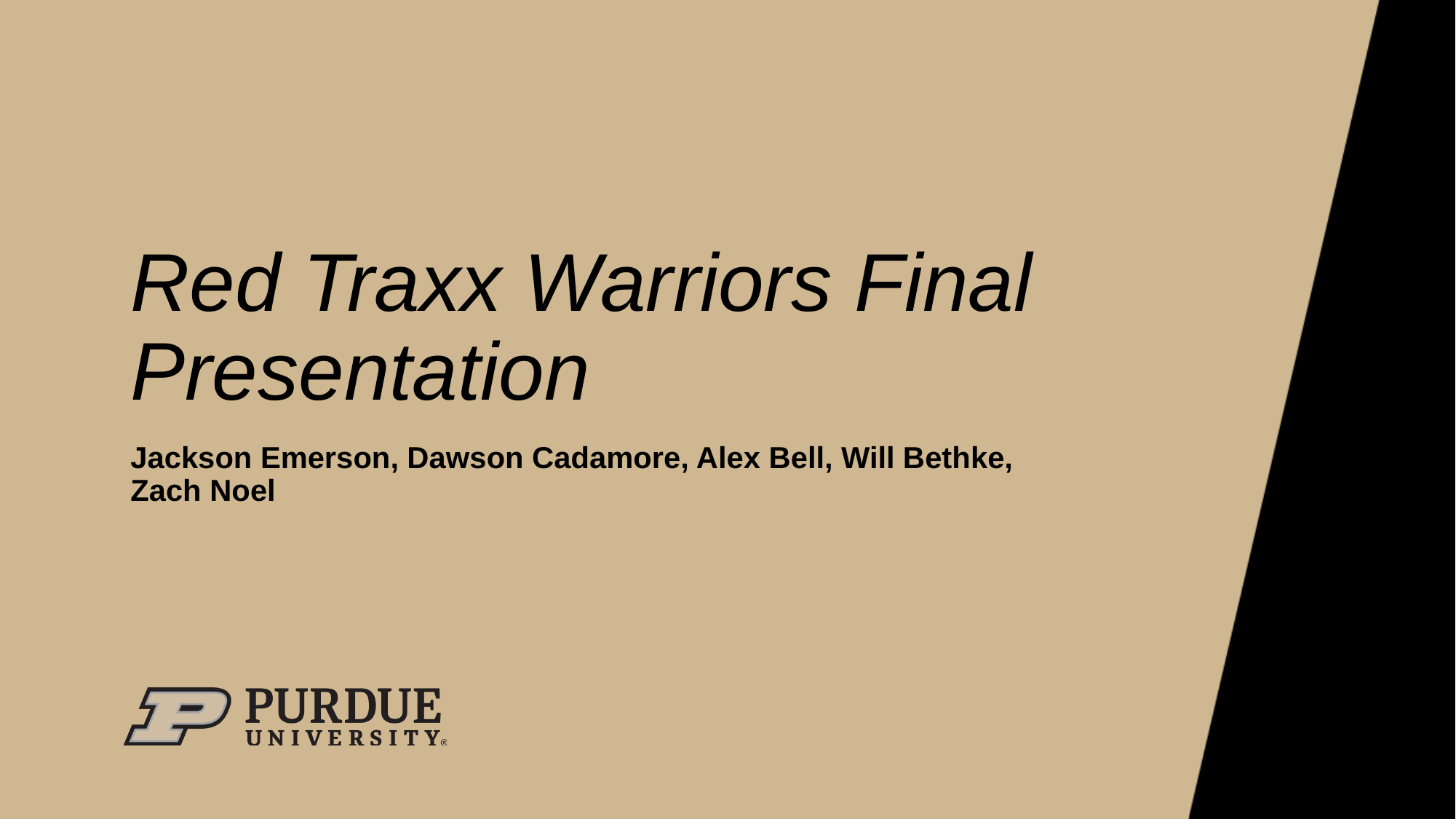

# Red Traxx Warriors Final Presentation
Jackson Emerson, Dawson Cadamore, Alex Bell, Will Bethke, Zach Noel